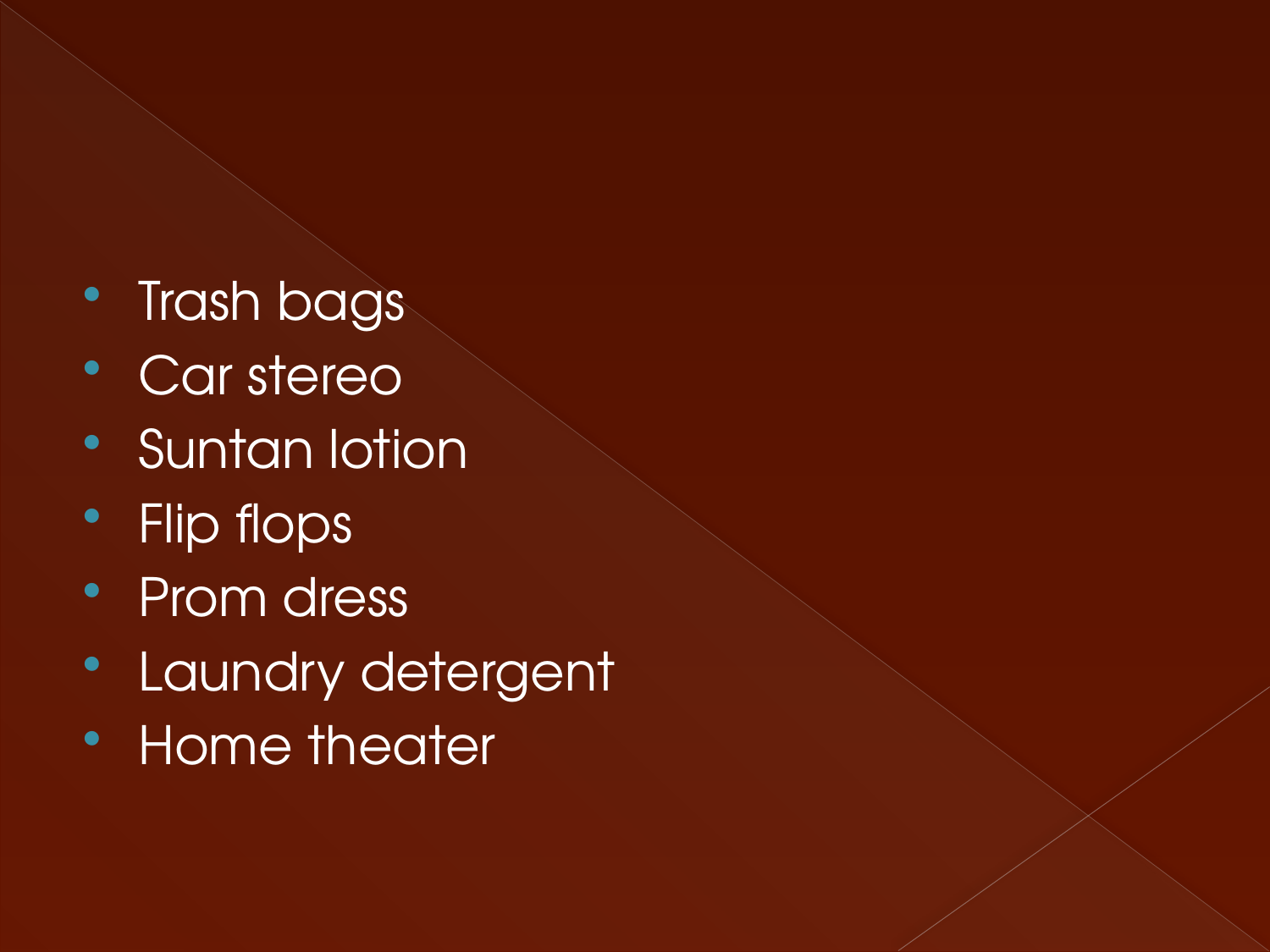

#
Trash bags
Car stereo
Suntan lotion
Flip flops
Prom dress
Laundry detergent
Home theater